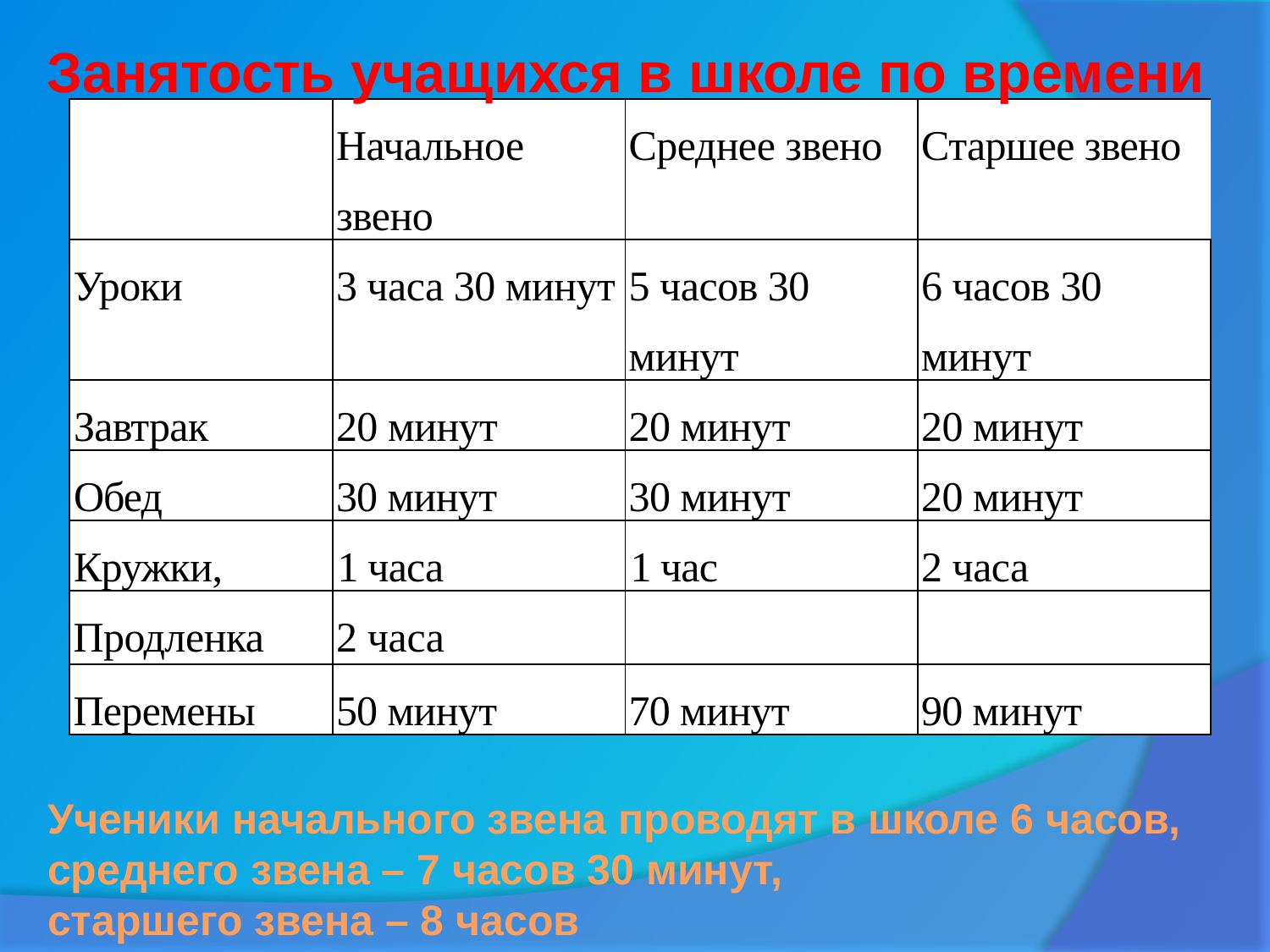

Занятость учащихся в школе по времени
|  | Начальное звено | Среднее звено | Старшее звено |
| --- | --- | --- | --- |
| Уроки | 3 часа 30 минут | 5 часов 30 минут | 6 часов 30 минут |
| Завтрак | 20 минут | 20 минут | 20 минут |
| Обед | 30 минут | 30 минут | 20 минут |
| Кружки, | 1 часа | 1 час | 2 часа |
| Продленка | 2 часа |  |  |
| Перемены | 50 минут | 70 минут | 90 минут |
Ученики начального звена проводят в школе 6 часов,
среднего звена – 7 часов 30 минут,
старшего звена – 8 часов